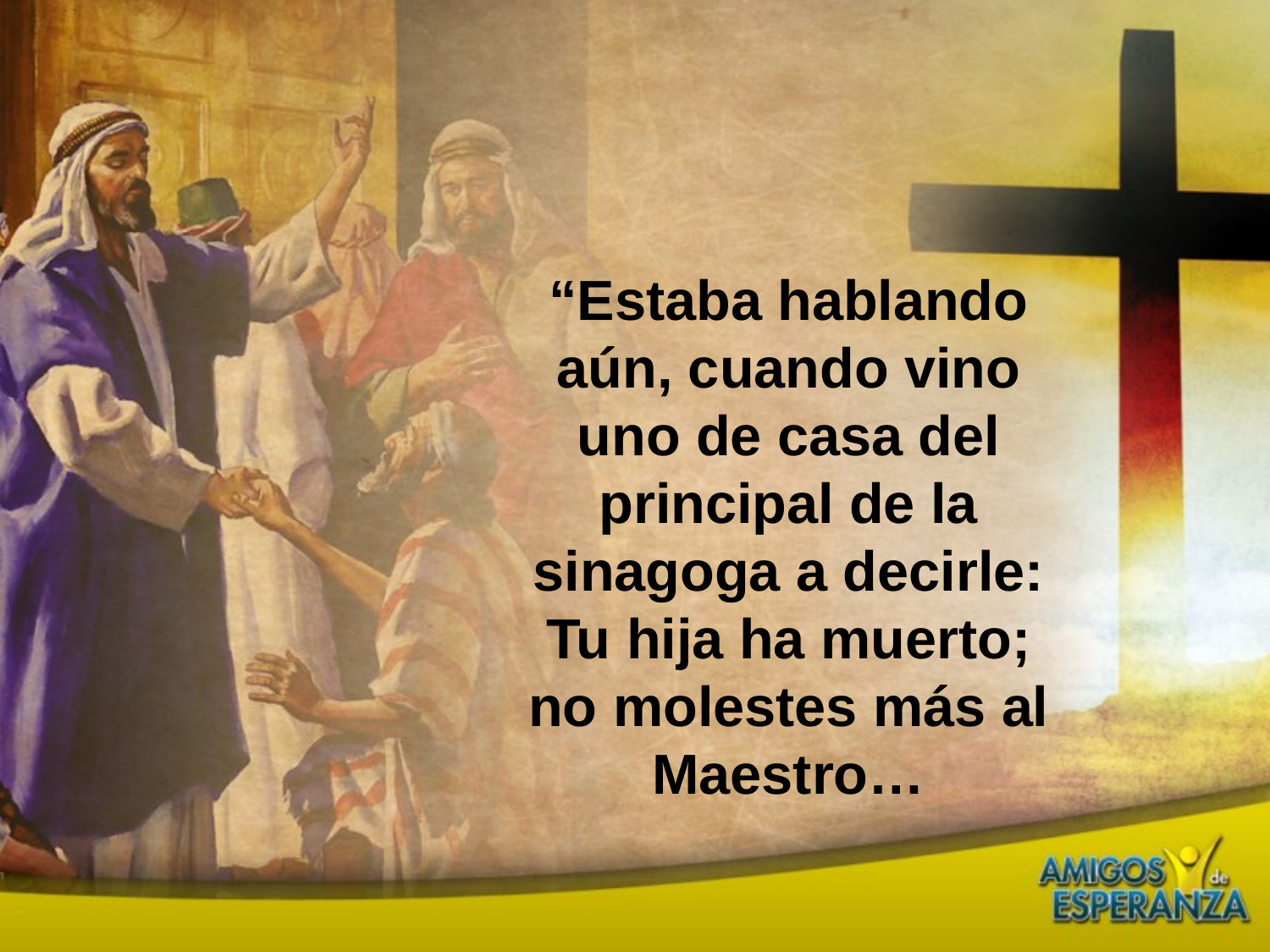

“Estaba hablando aún, cuando vino uno de casa del principal de la sinagoga a decirle: Tu hija ha muerto; no molestes más al Maestro…